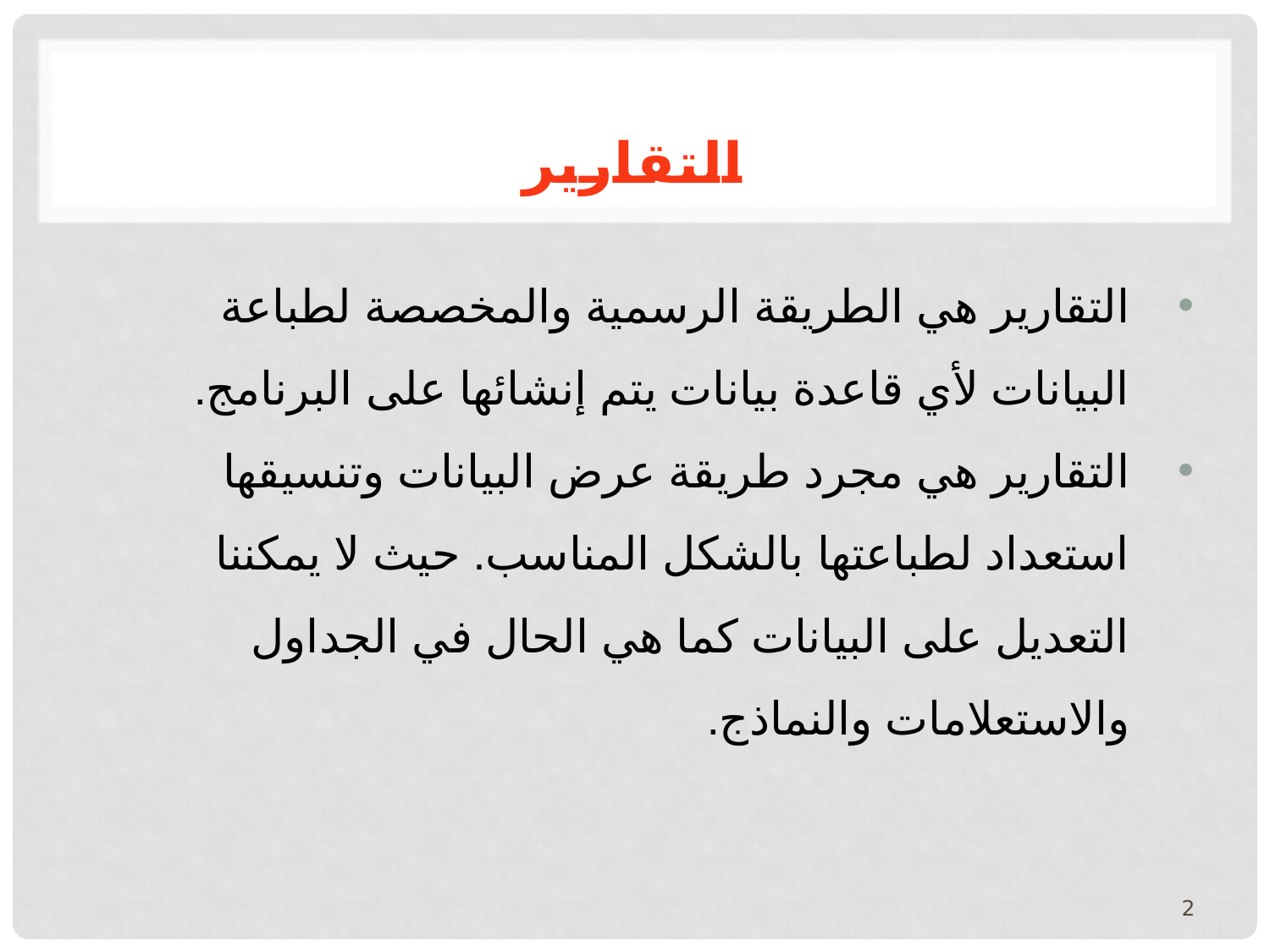

# التقارير
التقارير هي الطريقة الرسمية والمخصصة لطباعة البيانات لأي قاعدة بيانات يتم إنشائها على البرنامج.
التقارير هي مجرد طريقة عرض البيانات وتنسيقها استعداد لطباعتها بالشكل المناسب. حيث لا يمكننا التعديل على البيانات كما هي الحال في الجداول والاستعلامات والنماذج.

2